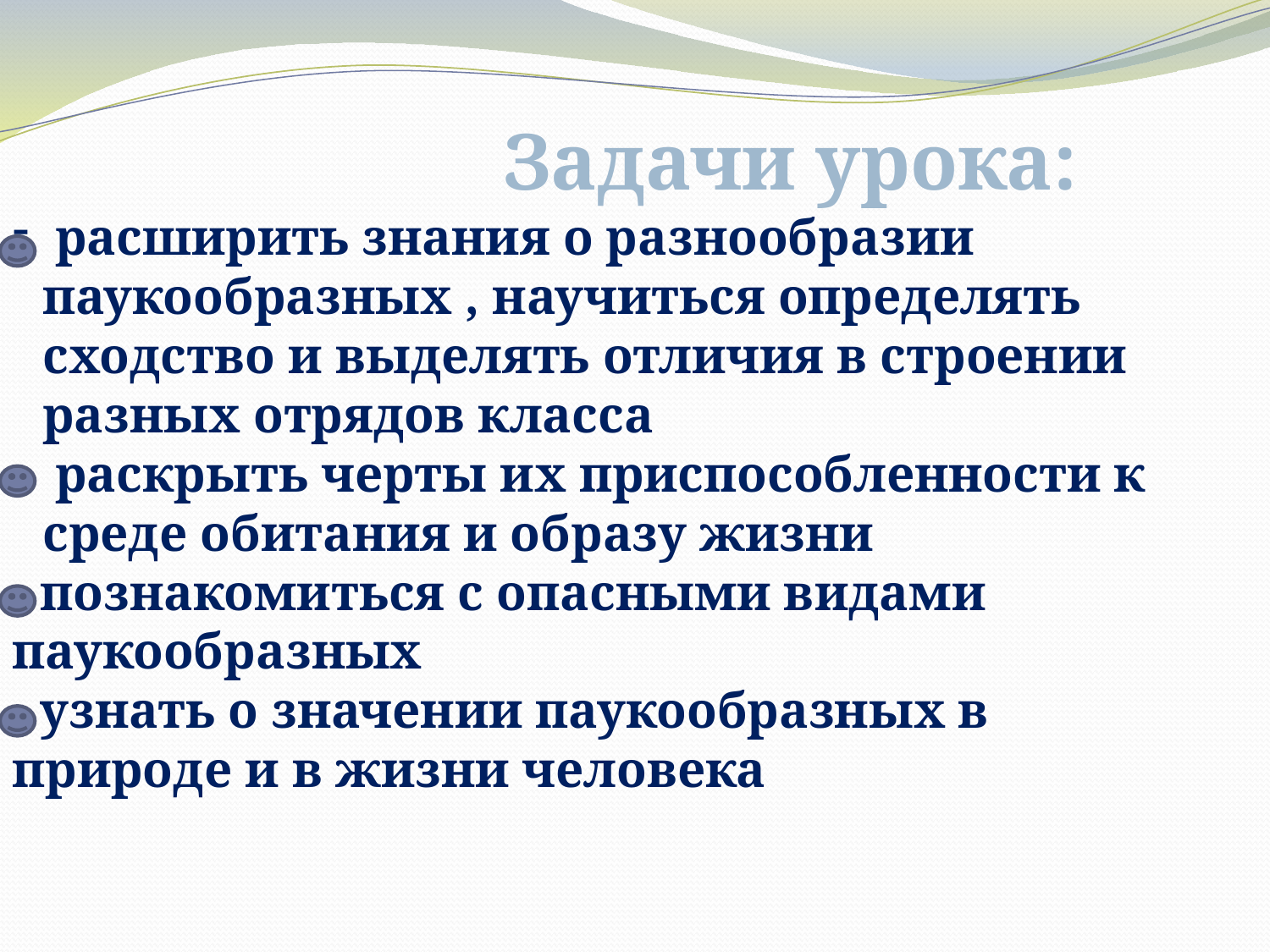

Задачи урока:
 расширить знания о разнообразии паукообразных , научиться определять сходство и выделять отличия в строении разных отрядов класса
 раскрыть черты их приспособленности к среде обитания и образу жизни
- познакомиться с опасными видами паукообразных
- узнать о значении паукообразных в природе и в жизни человека